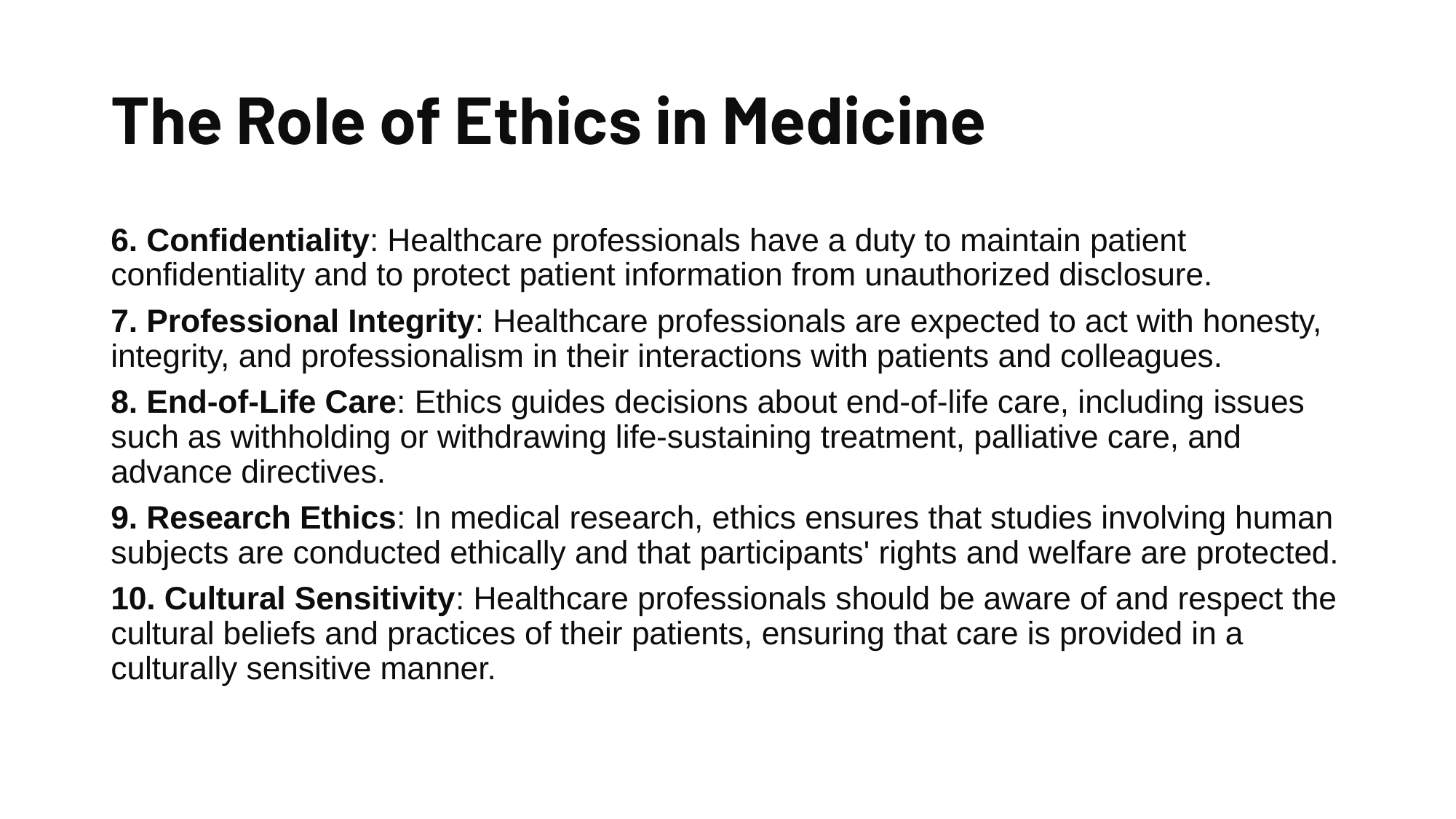

# The Role of Ethics in Medicine
6. Confidentiality: Healthcare professionals have a duty to maintain patient confidentiality and to protect patient information from unauthorized disclosure.
7. Professional Integrity: Healthcare professionals are expected to act with honesty, integrity, and professionalism in their interactions with patients and colleagues.
8. End-of-Life Care: Ethics guides decisions about end-of-life care, including issues such as withholding or withdrawing life-sustaining treatment, palliative care, and advance directives.
9. Research Ethics: In medical research, ethics ensures that studies involving human subjects are conducted ethically and that participants' rights and welfare are protected.
10. Cultural Sensitivity: Healthcare professionals should be aware of and respect the cultural beliefs and practices of their patients, ensuring that care is provided in a culturally sensitive manner.